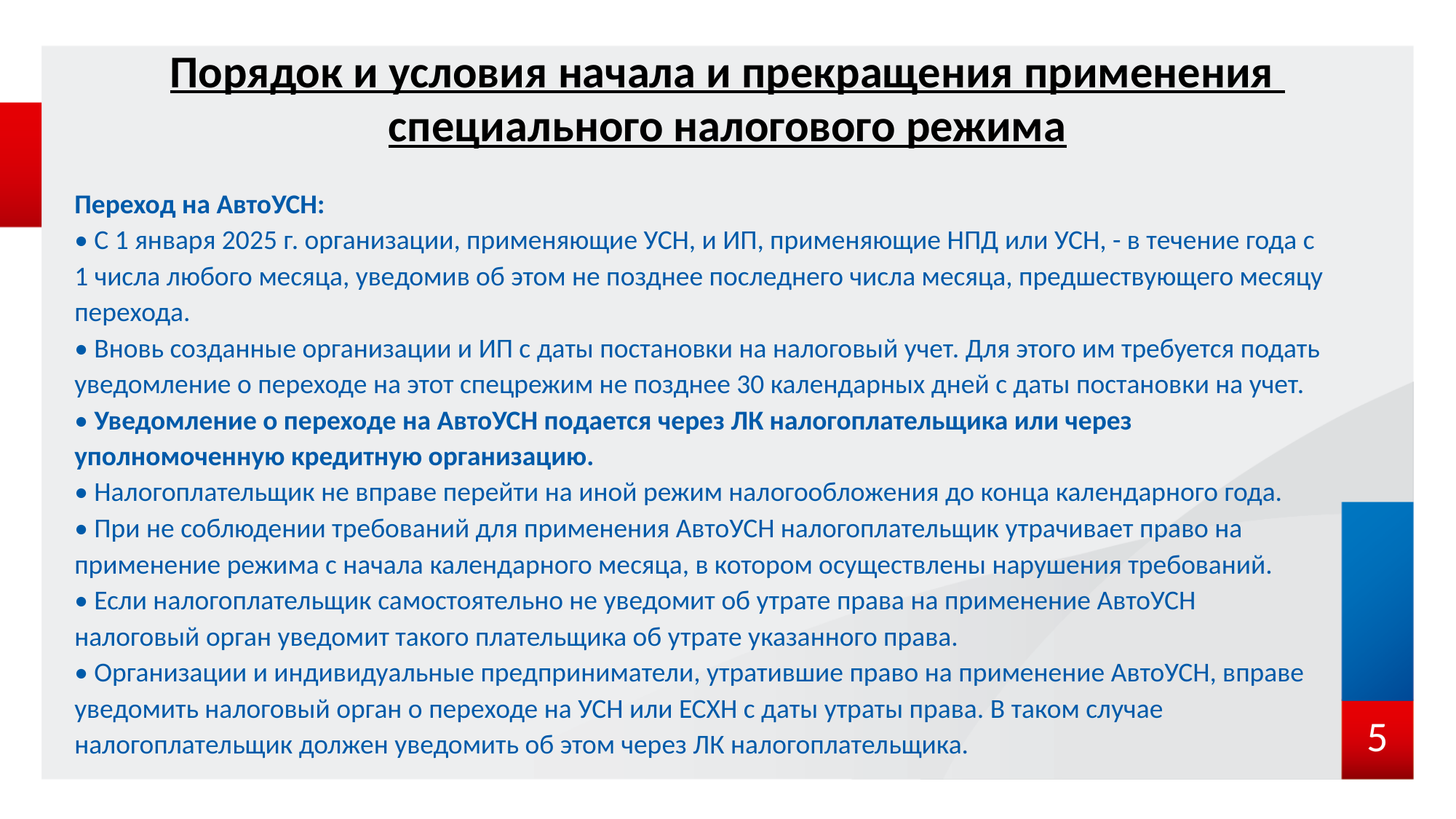

Порядок и условия начала и прекращения применения
специального налогового режима
# Переход на АвтоУСН: • С 1 января 2025 г. организации, применяющие УСН, и ИП, применяющие НПД или УСН, - в течение года с 1 числа любого месяца, уведомив об этом не позднее последнего числа месяца, предшествующего месяцу перехода. • Вновь созданные организации и ИП с даты постановки на налоговый учет. Для этого им требуется подать уведомление о переходе на этот спецрежим не позднее 30 календарных дней с даты постановки на учет. • Уведомление о переходе на АвтоУСН подается через ЛК налогоплательщика или через уполномоченную кредитную организацию. • Налогоплательщик не вправе перейти на иной режим налогообложения до конца календарного года. • При не соблюдении требований для применения АвтоУСН налогоплательщик утрачивает право на применение режима с начала календарного месяца, в котором осуществлены нарушения требований. • Если налогоплательщик самостоятельно не уведомит об утрате права на применение АвтоУСН налоговый орган уведомит такого плательщика об утрате указанного права. • Организации и индивидуальные предприниматели, утратившие право на применение АвтоУСН, вправе уведомить налоговый орган о переходе на УСН или ЕСХН с даты утраты права. В таком случае налогоплательщик должен уведомить об этом через ЛК налогоплательщика.
5